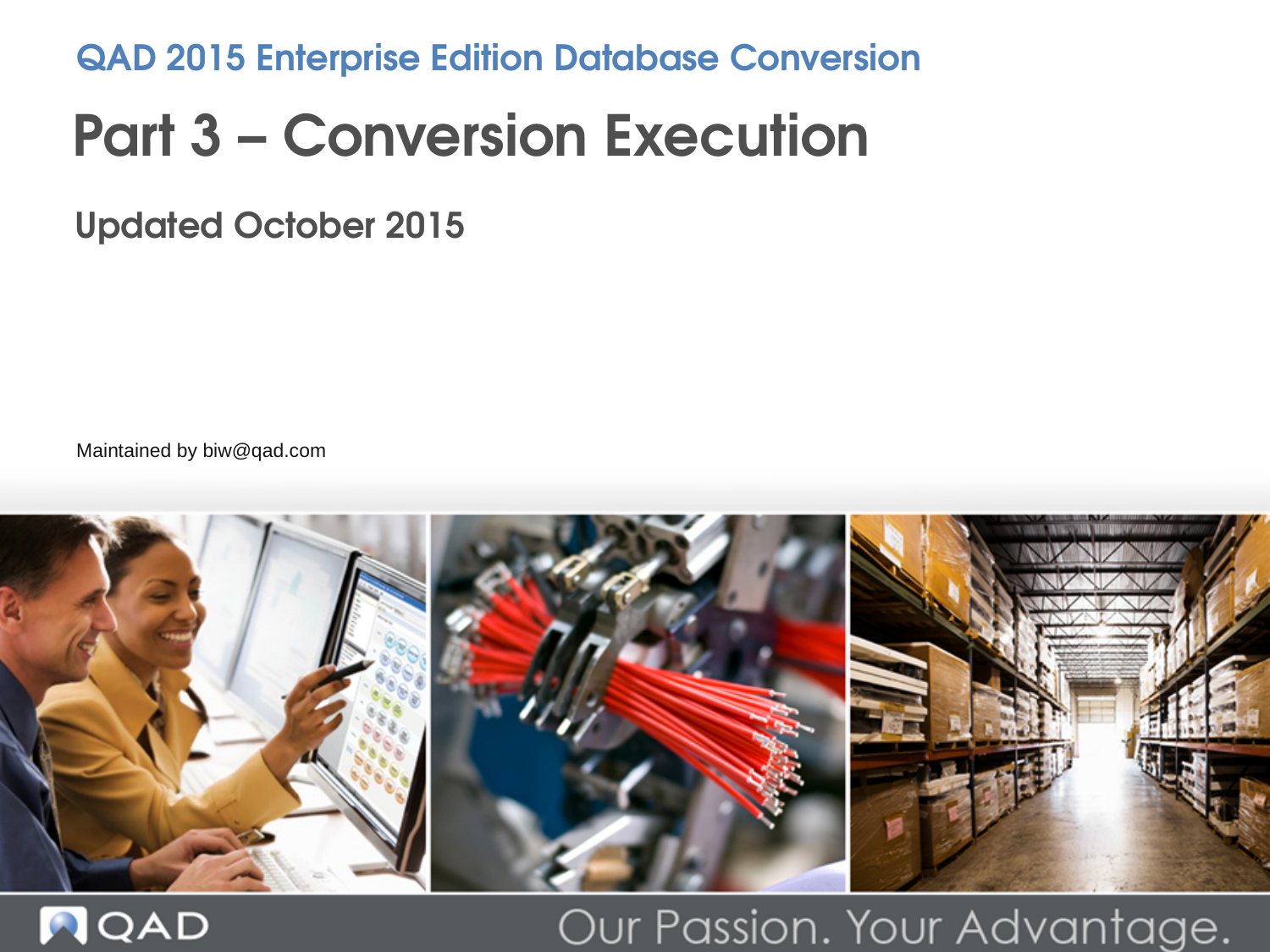

QAD 2015 Enterprise Edition Database Conversion
# Part 3 – Conversion Execution
Updated October 2015
Maintained by biw@qad.com